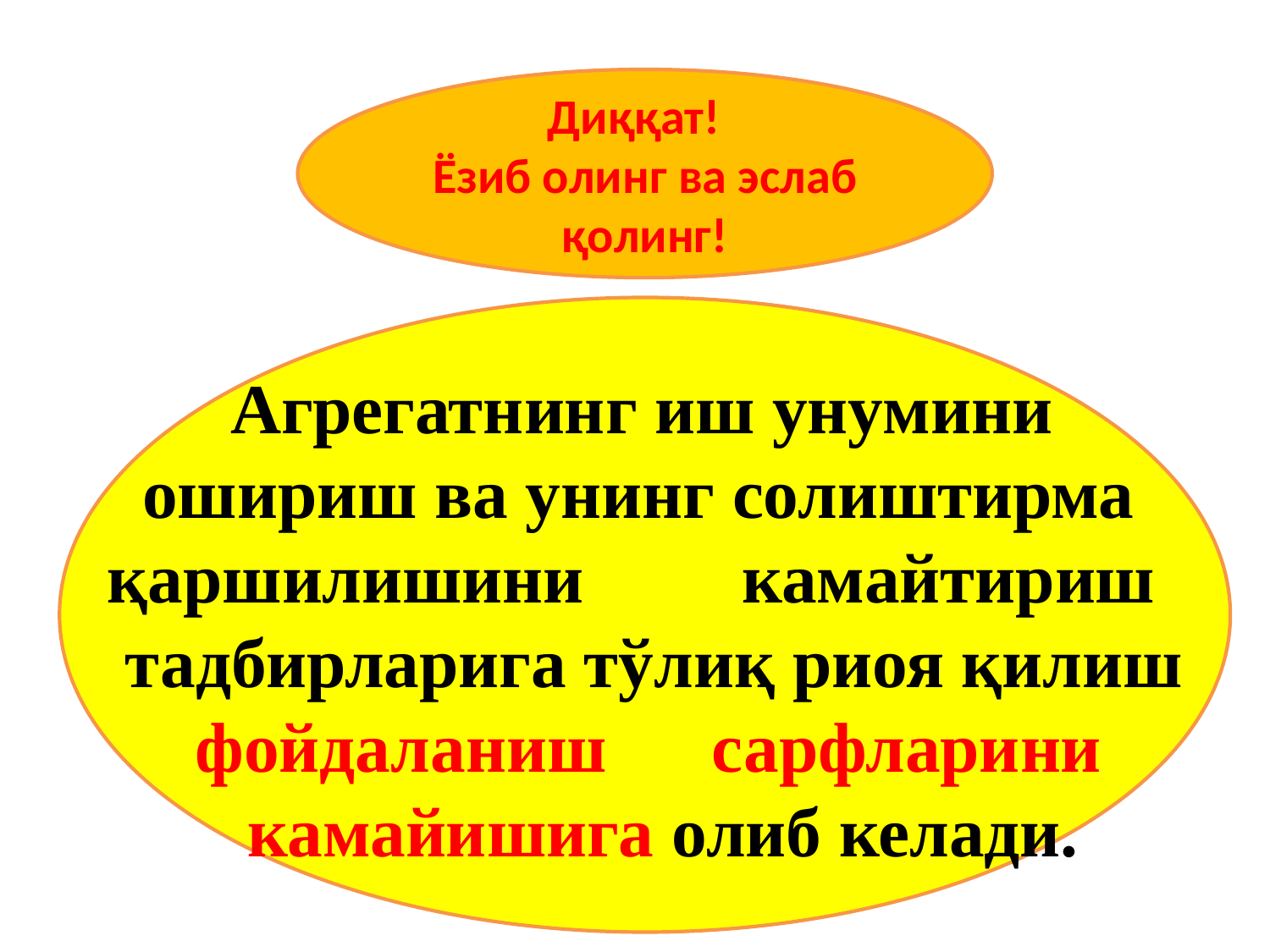

Диққат!
Ёзиб олинг ва эслаб қолинг!

         Агрегатнинг иш унумини
    ошириш ва унинг солиштирма
  қаршилишини         камайтириш
   тадбирларига тўлиқ риоя қилиш
       фойдаланиш      сарфларини
          камайишига олиб келади.